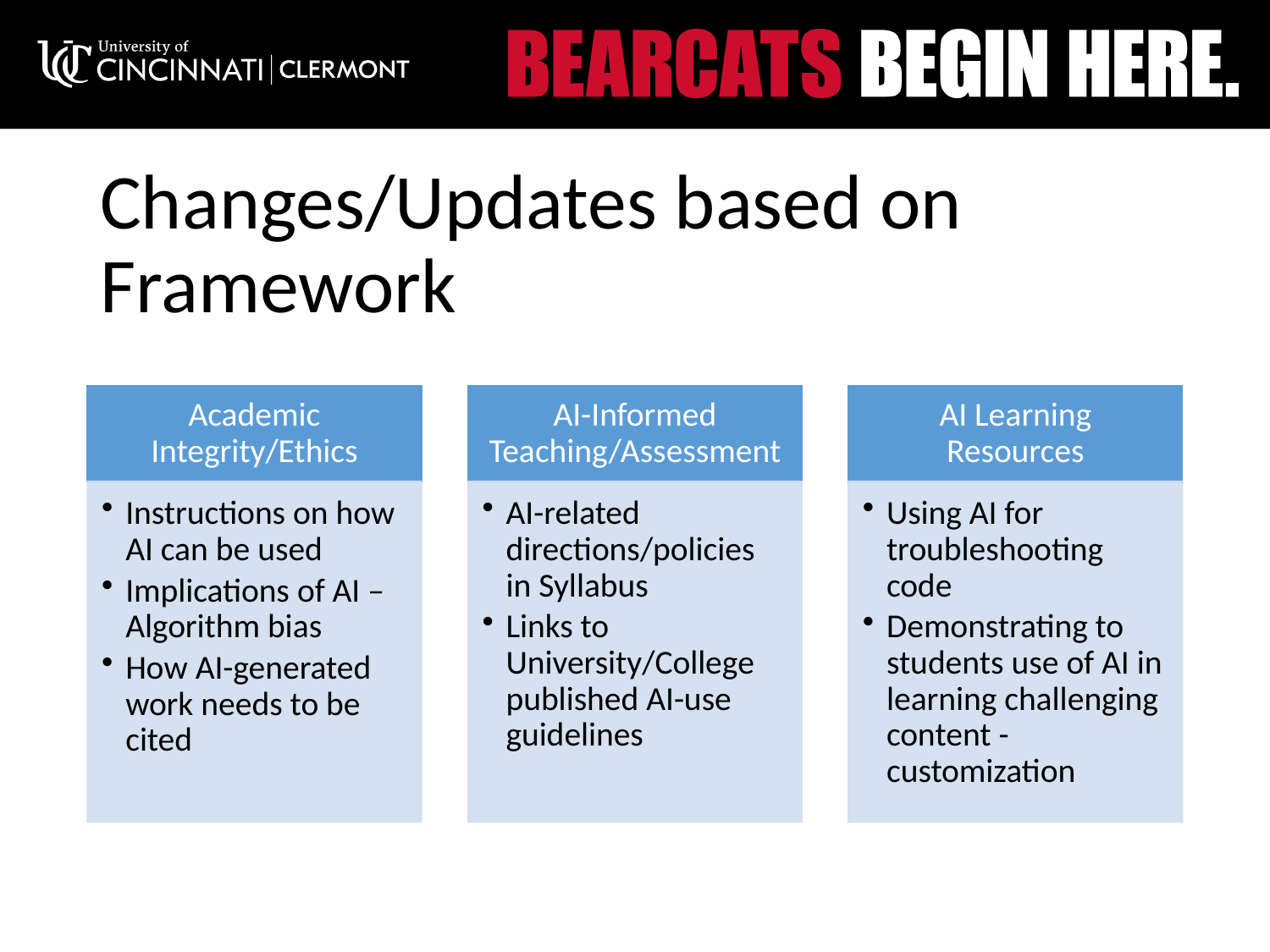

# Changes/Updates based on Framework
Academic Integrity/Ethics
Instructions on how AI can be used
Implications of AI – Algorithm bias
How AI-generated work needs to be cited
AI-Informed Teaching/Assessment
AI-related directions/policies in Syllabus
Links to University/College published AI-use guidelines
AI Learning Resources
Using AI for troubleshooting code
Demonstrating to students use of AI in learning challenging content - customization